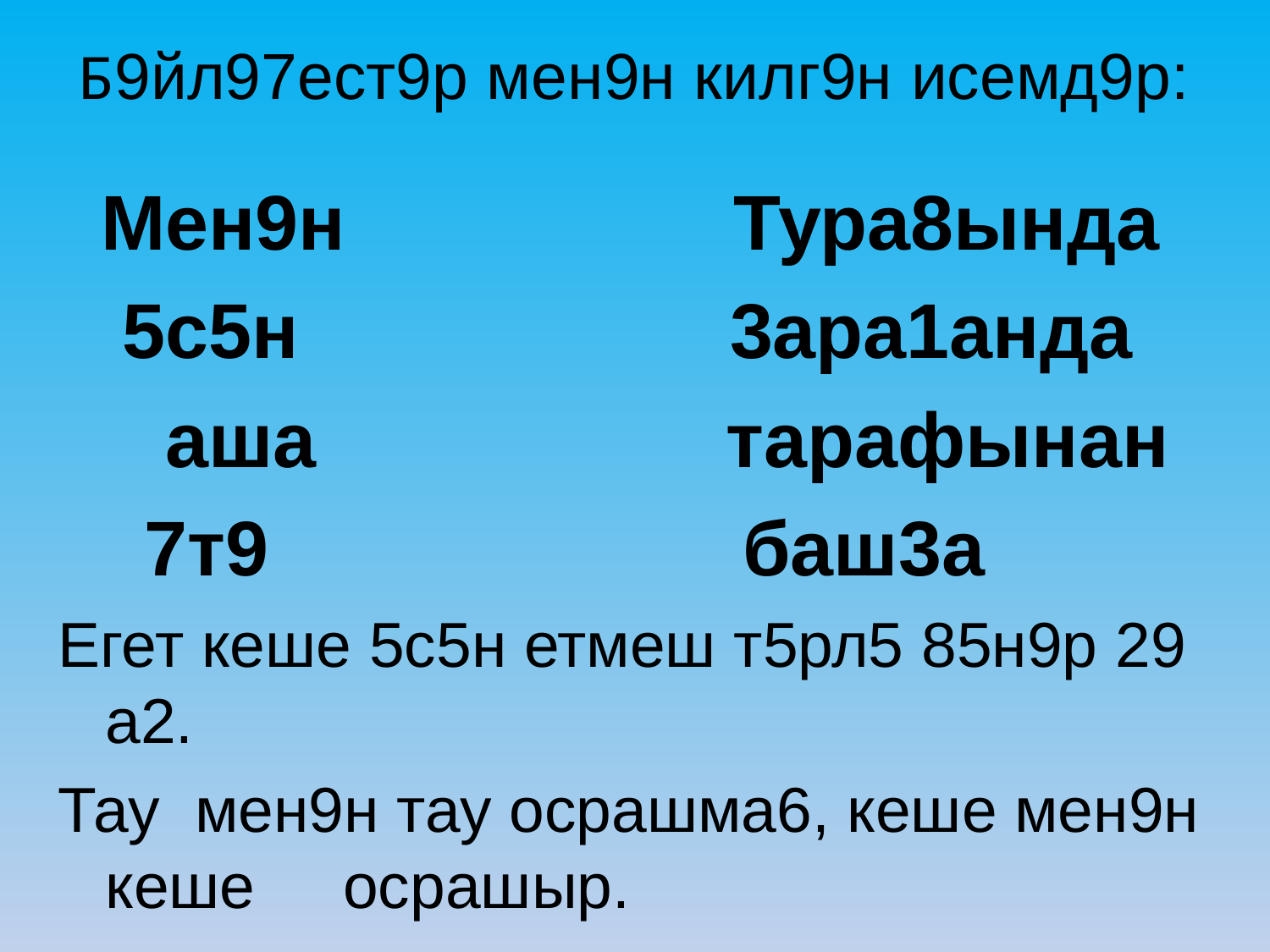

# Б9йл97ест9р мен9н килг9н исемд9р:
  Мен9н                  Тура8ында
   5с5н                    3ара1анда
     аша                   тарафынан
    7т9                      баш3а
Егет кеше 5с5н етмеш т5рл5 85н9р 29 а2.
Тау  мен9н тау осрашма6, кеше мен9н кеше     осрашыр.